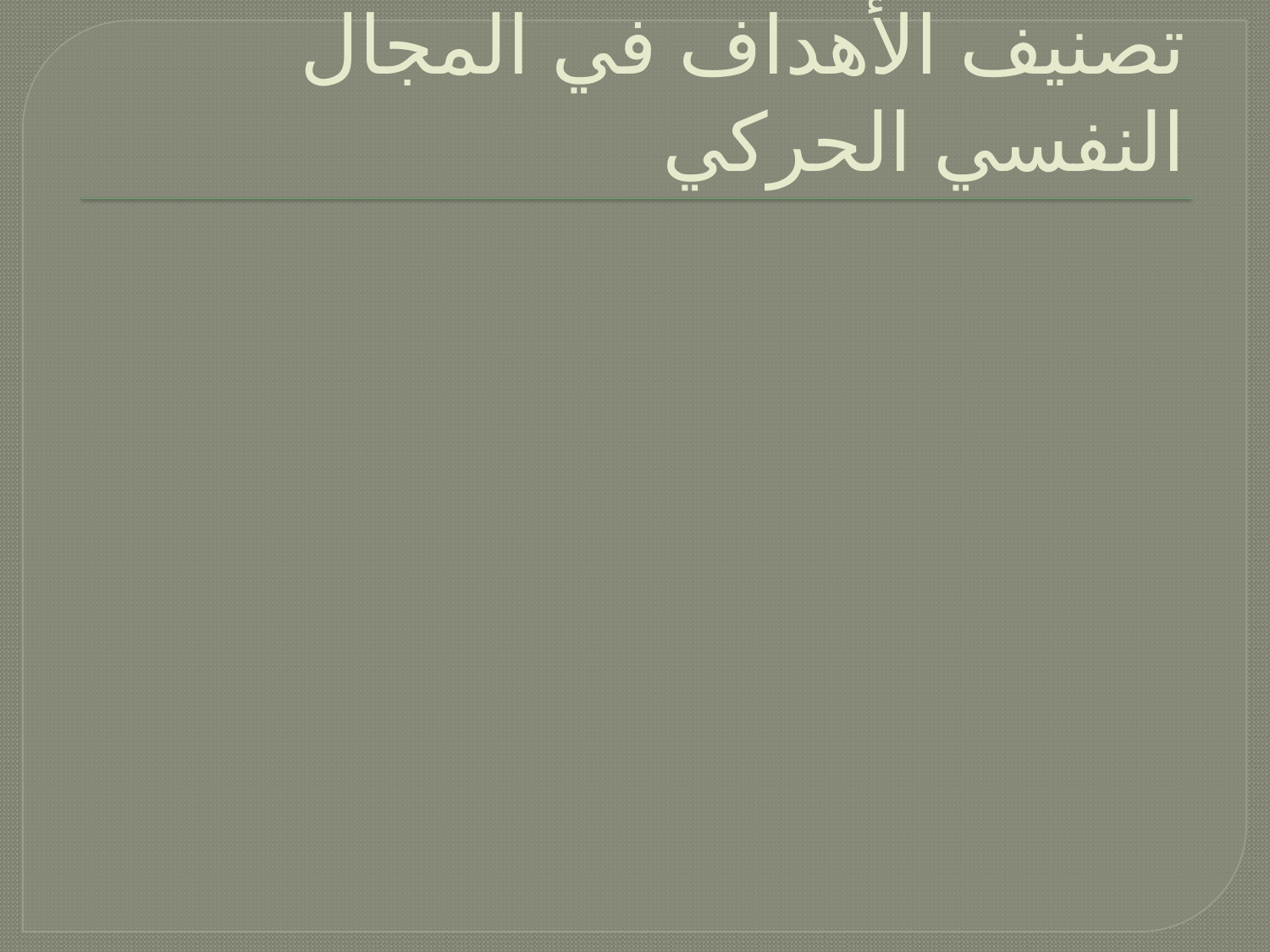

# تصنيف الأهداف في المجال النفسي الحركي